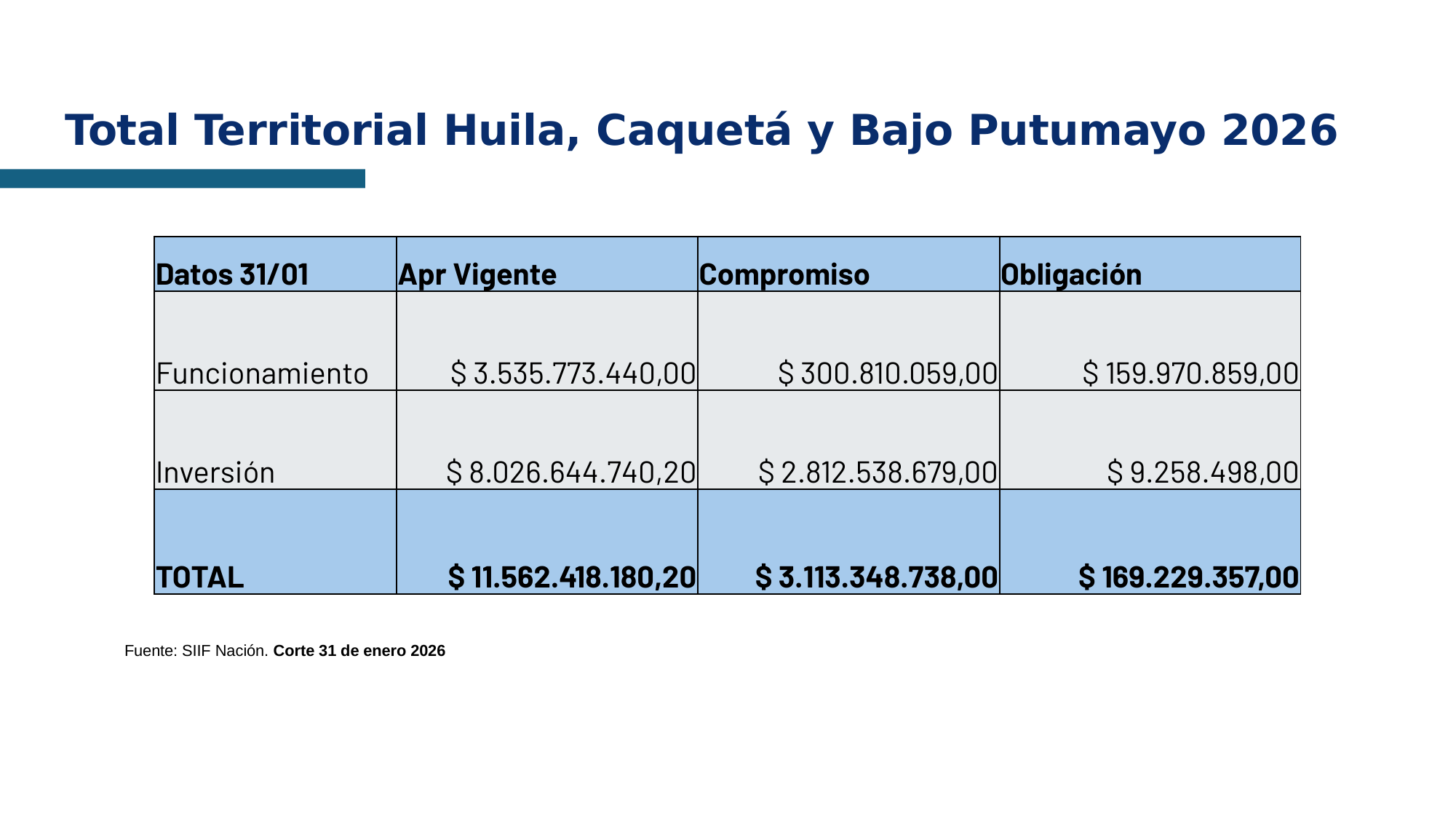

Total Territorial Huila, Caquetá y Bajo Putumayo 2026

| Datos 31/01 | Apr Vigente | Compromiso | Obligación |
| --- | --- | --- | --- |
| Funcionamiento | $ 3.535.773.440,00 | $ 300.810.059,00 | $ 159.970.859,00 |
| Inversión | $ 8.026.644.740,20 | $ 2.812.538.679,00 | $ 9.258.498,00 |
| TOTAL | $ 11.562.418.180,20 | $ 3.113.348.738,00 | $ 169.229.357,00 |
Fuente: SIIF Nación. Corte 31 de enero 2026